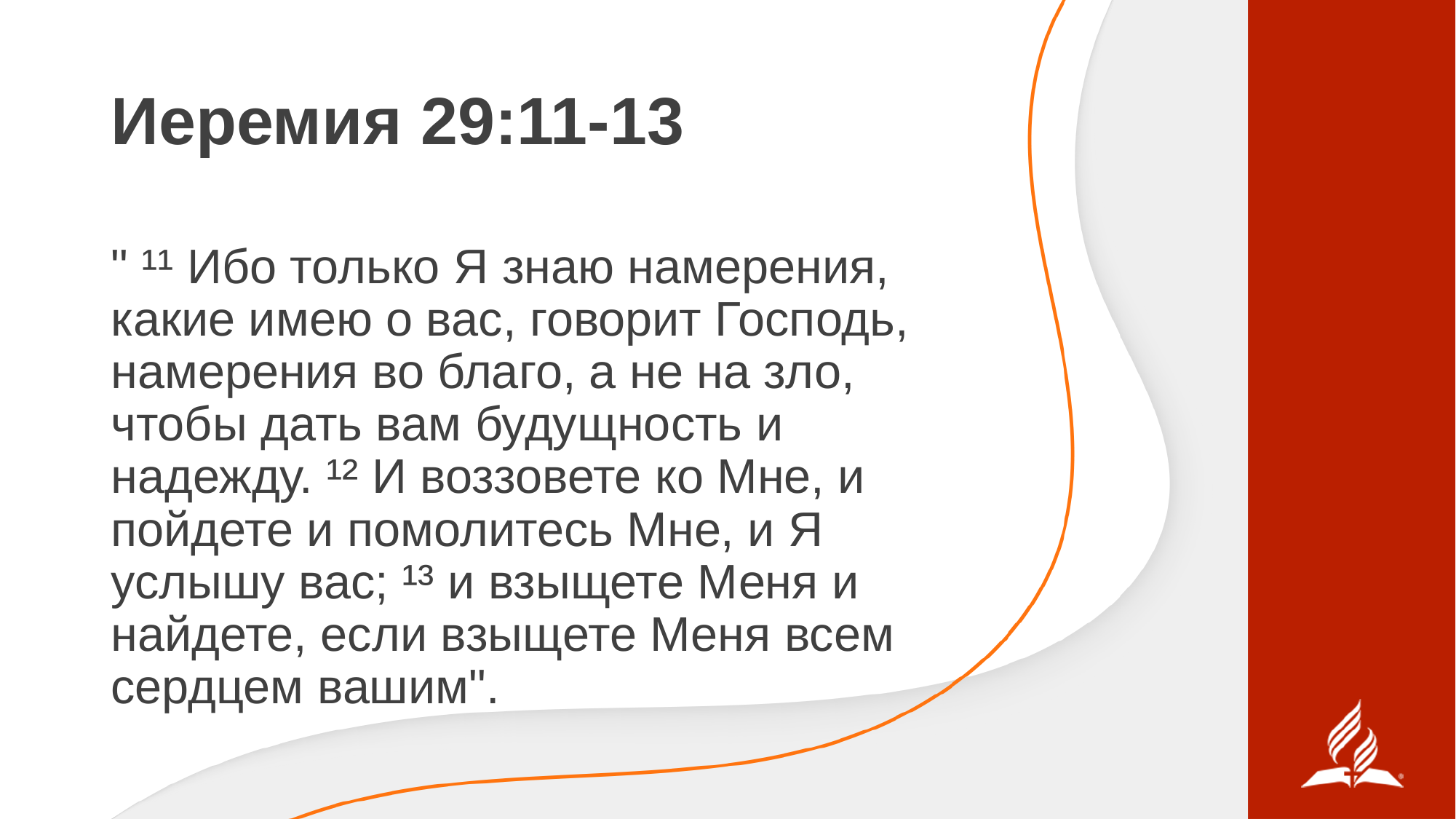

# Иеремия 29:11-13
" ¹¹ Ибо только Я знаю намерения, какие имею о вас, говорит Господь, намерения во благо, а не на зло, чтобы дать вам будущность и надежду. ¹² И воззовете ко Мне, и пойдете и помолитесь Мне, и Я услышу вас; ¹³ и взыщете Меня и найдете, если взыщете Меня всем сердцем вашим".